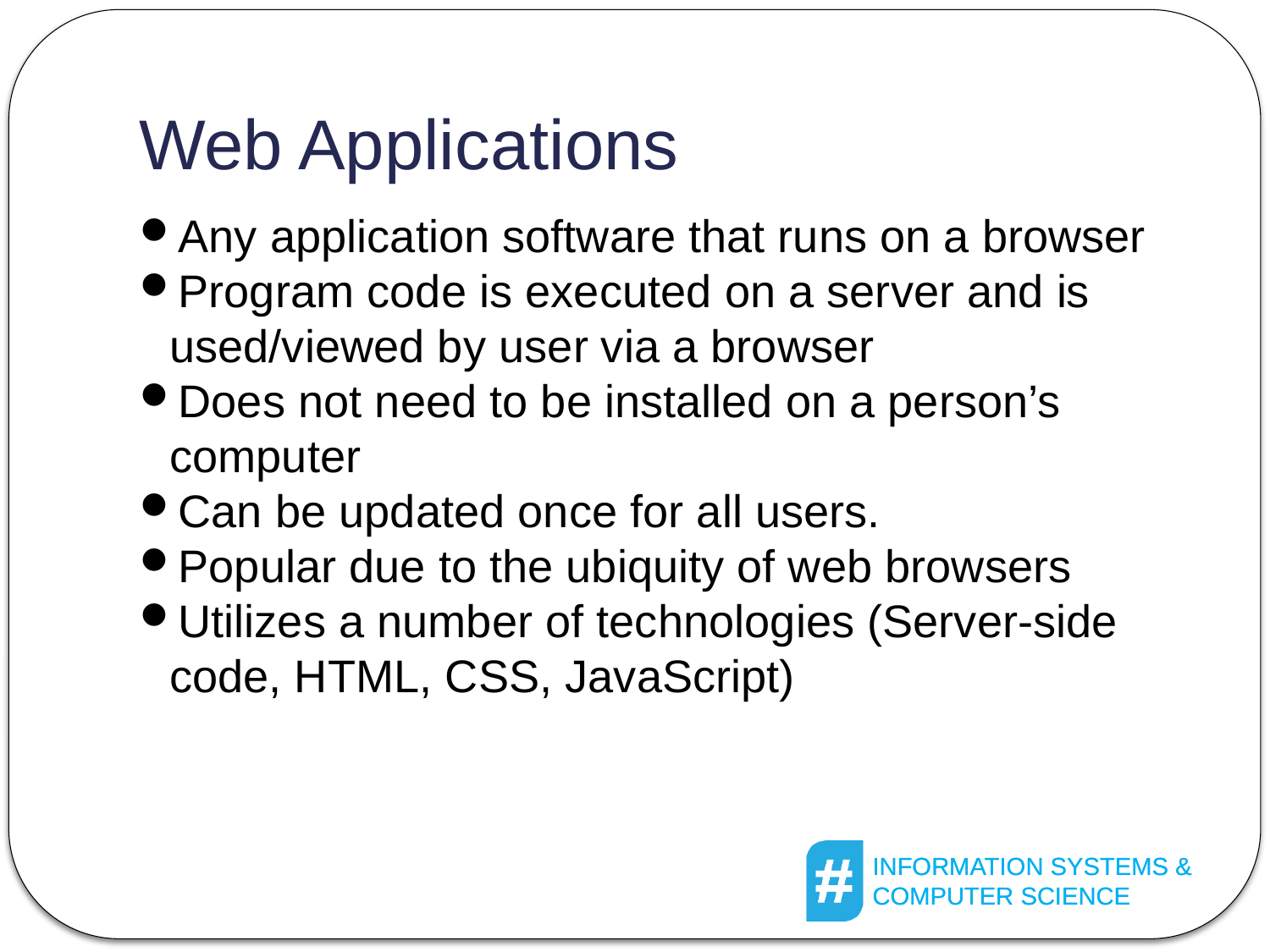

Web Applications
Any application software that runs on a browser
Program code is executed on a server and is used/viewed by user via a browser
Does not need to be installed on a person’s computer
Can be updated once for all users.
Popular due to the ubiquity of web browsers
Utilizes a number of technologies (Server-side code, HTML, CSS, JavaScript)